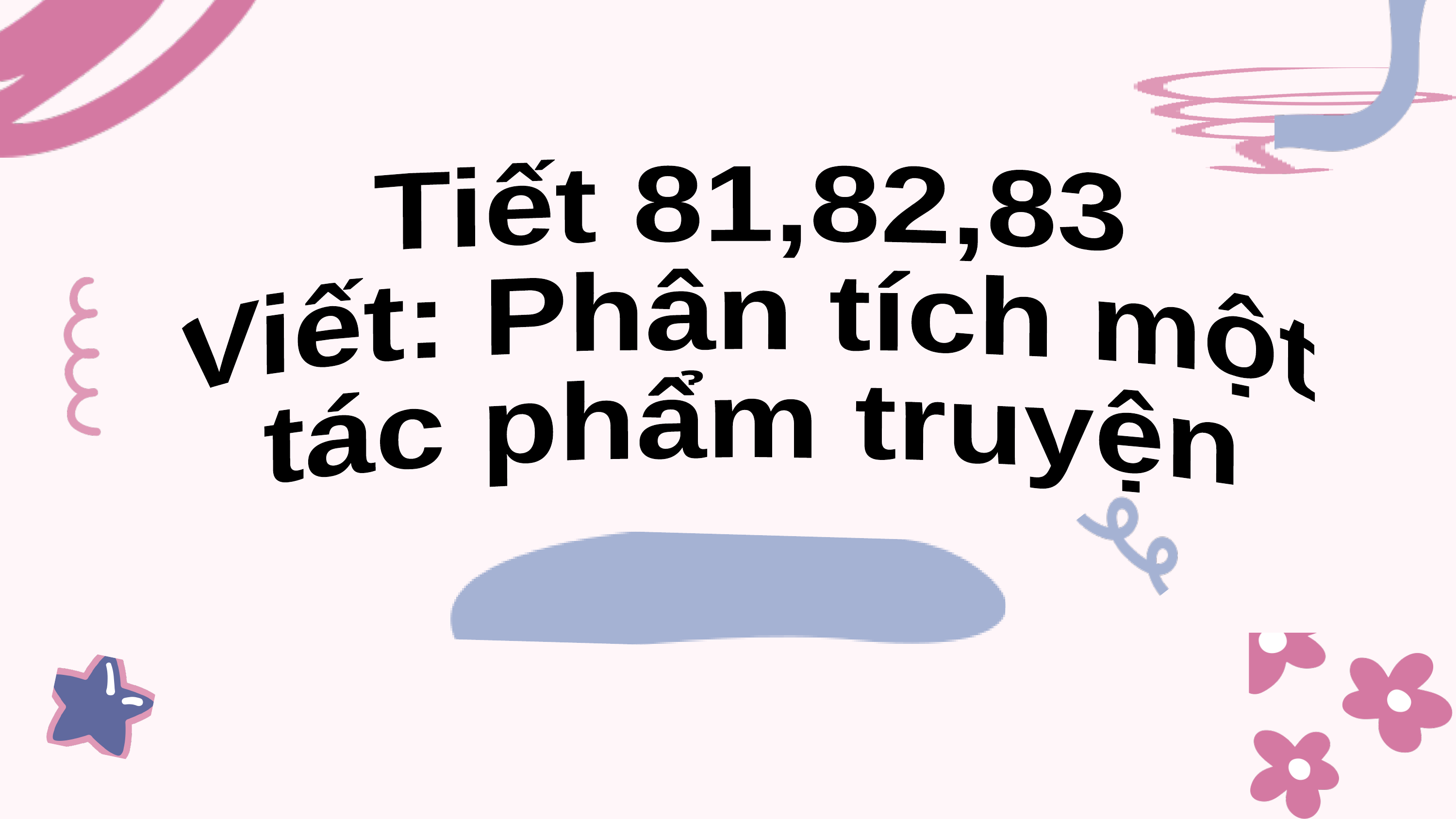

Tiết 81,82,83
Viết: Phân tích một
tác phẩm truyện